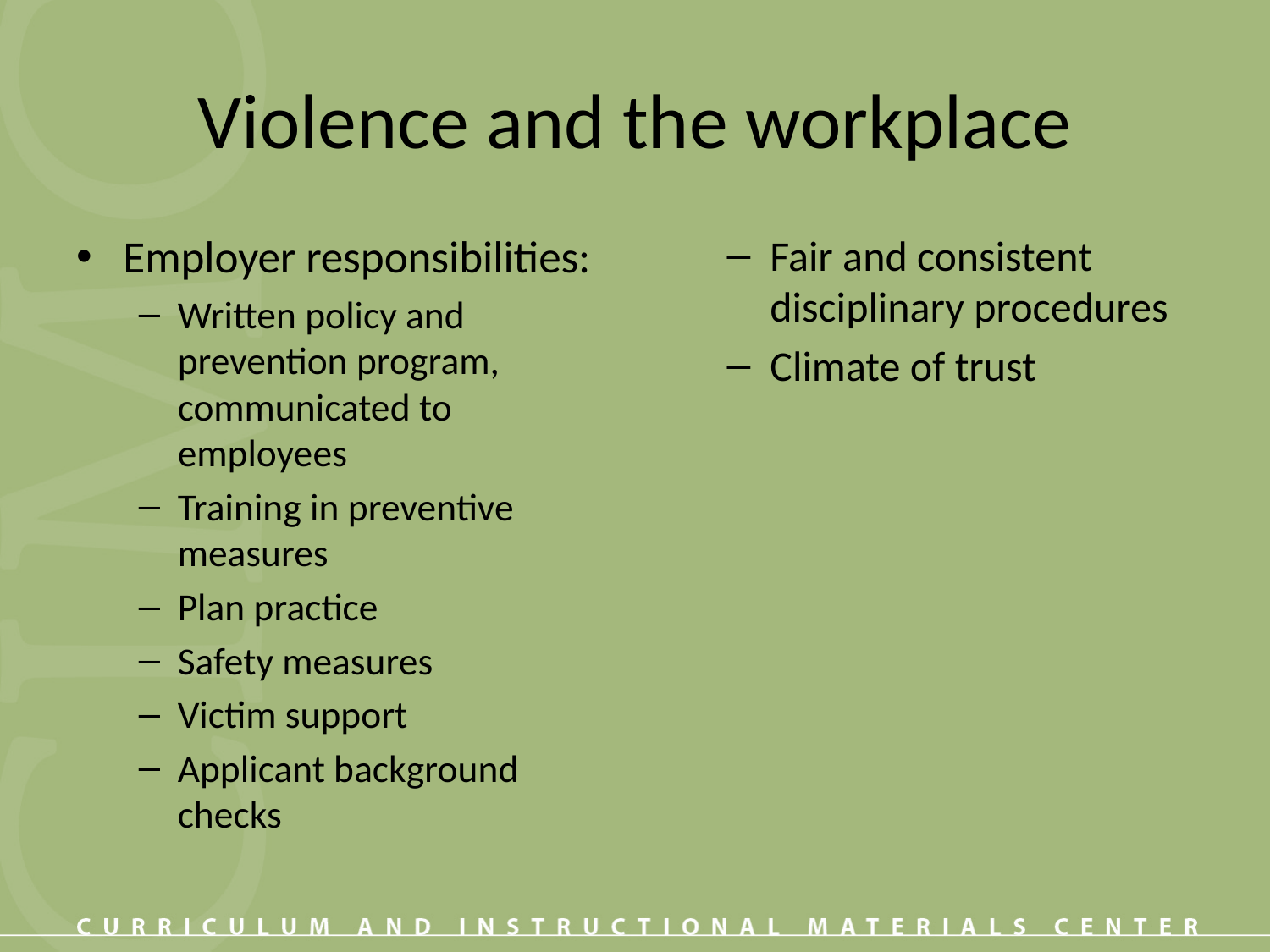

# Violence and the workplace
Employer responsibilities:
Written policy and prevention program, communicated to employees
Training in preventive measures
Plan practice
Safety measures
Victim support
Applicant background checks
Fair and consistent disciplinary procedures
Climate of trust